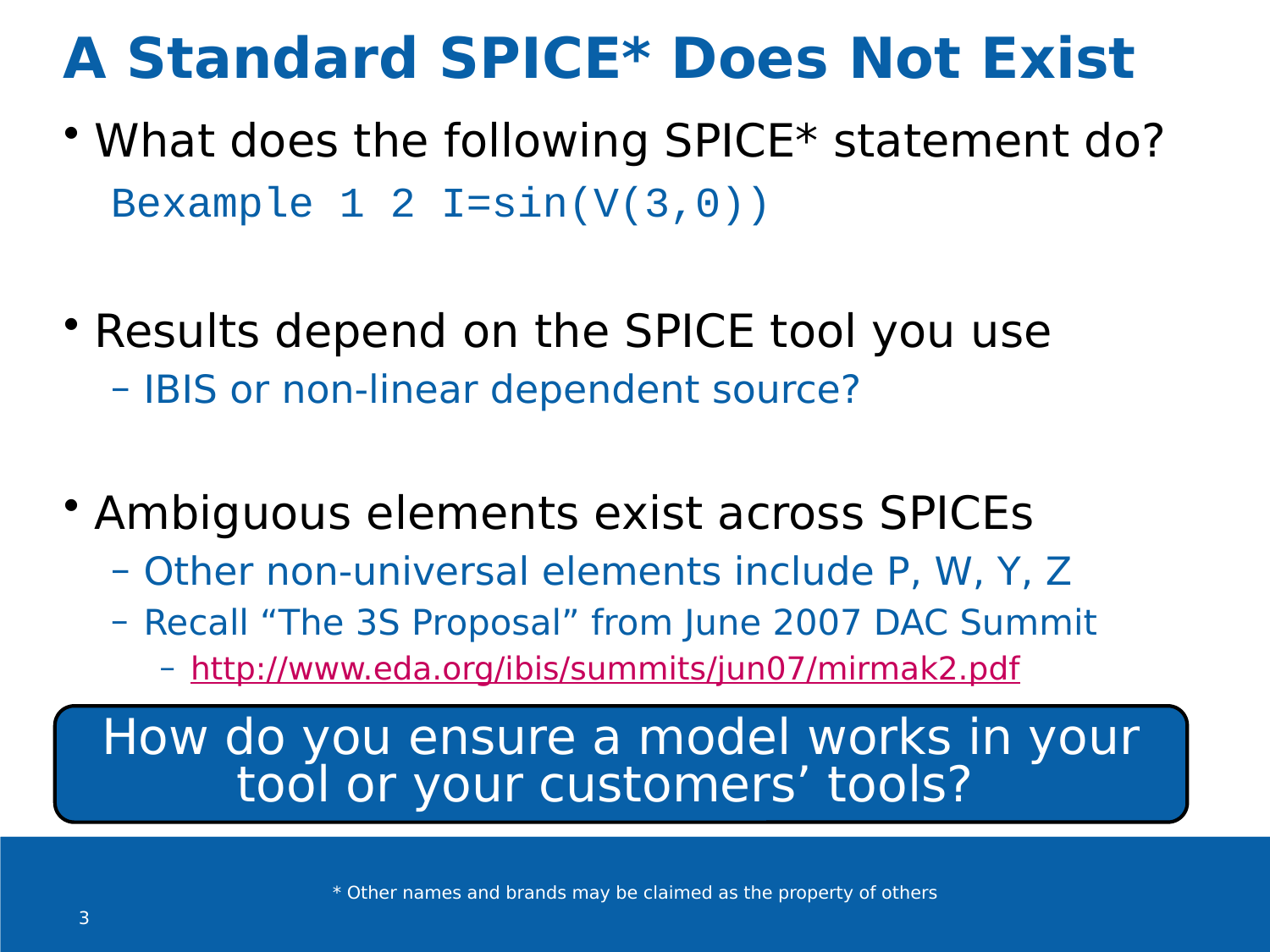

# A Standard SPICE* Does Not Exist
What does the following SPICE* statement do?
Bexample 1 2 I=sin(V(3,0))

Results depend on the SPICE tool you use
IBIS or non-linear dependent source?

Ambiguous elements exist across SPICEs
Other non-universal elements include P, W, Y, Z
Recall “The 3S Proposal” from June 2007 DAC Summit
http://www.eda.org/ibis/summits/jun07/mirmak2.pdf
How do you ensure a model works in your tool or your customers’ tools?